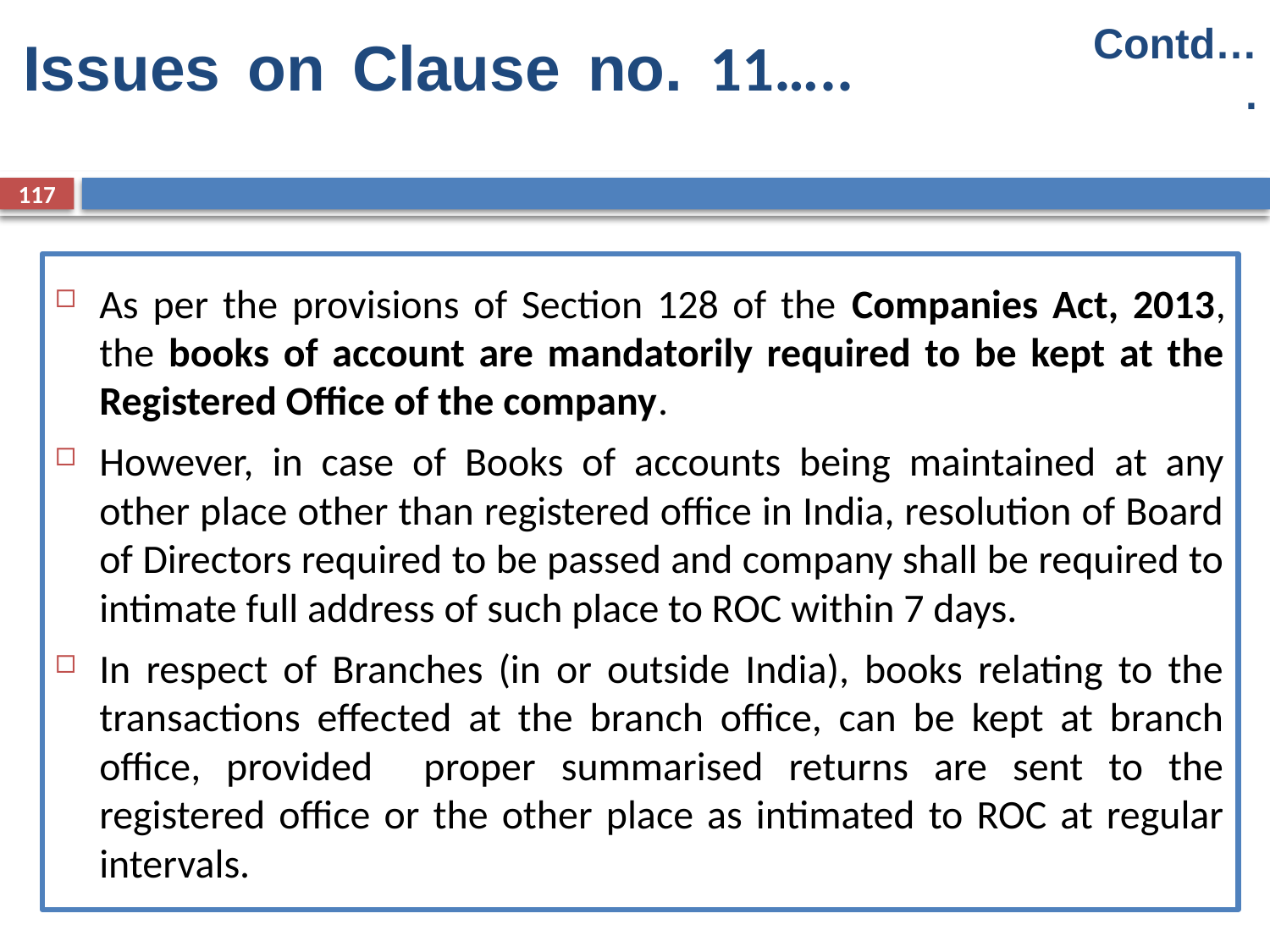

Contd….
Issues on Clause no. 11…..
117
As per the provisions of Section 128 of the Companies Act, 2013, the books of account are mandatorily required to be kept at the Registered Office of the company.
However, in case of Books of accounts being maintained at any other place other than registered office in India, resolution of Board of Directors required to be passed and company shall be required to intimate full address of such place to ROC within 7 days.
In respect of Branches (in or outside India), books relating to the transactions effected at the branch office, can be kept at branch office, provided  proper summarised returns are sent to the registered office or the other place as intimated to ROC at regular intervals.